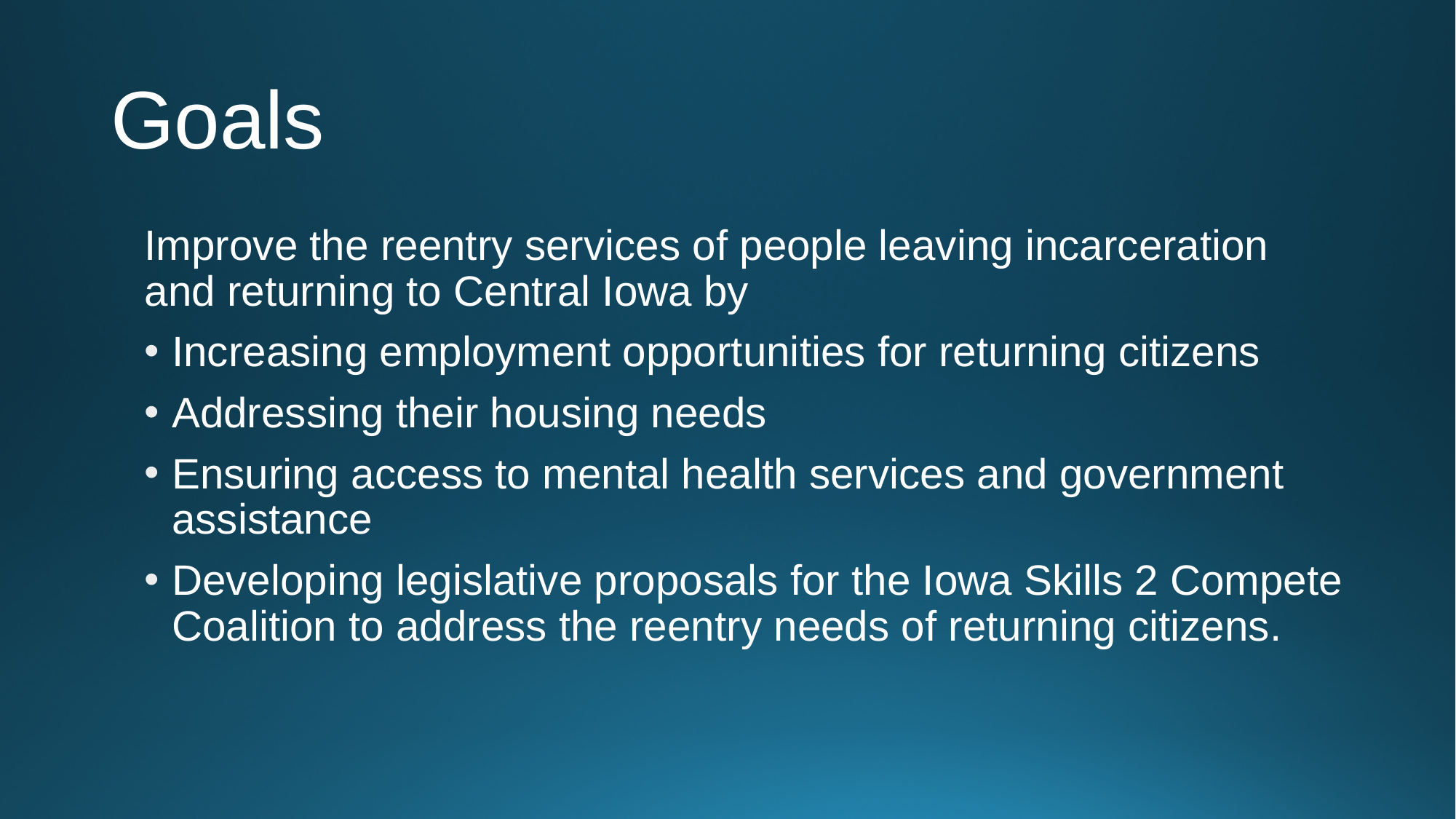

# Goals
Improve the reentry services of people leaving incarceration and returning to Central Iowa by
Increasing employment opportunities for returning citizens
Addressing their housing needs
Ensuring access to mental health services and government assistance
Developing legislative proposals for the Iowa Skills 2 Compete Coalition to address the reentry needs of returning citizens.